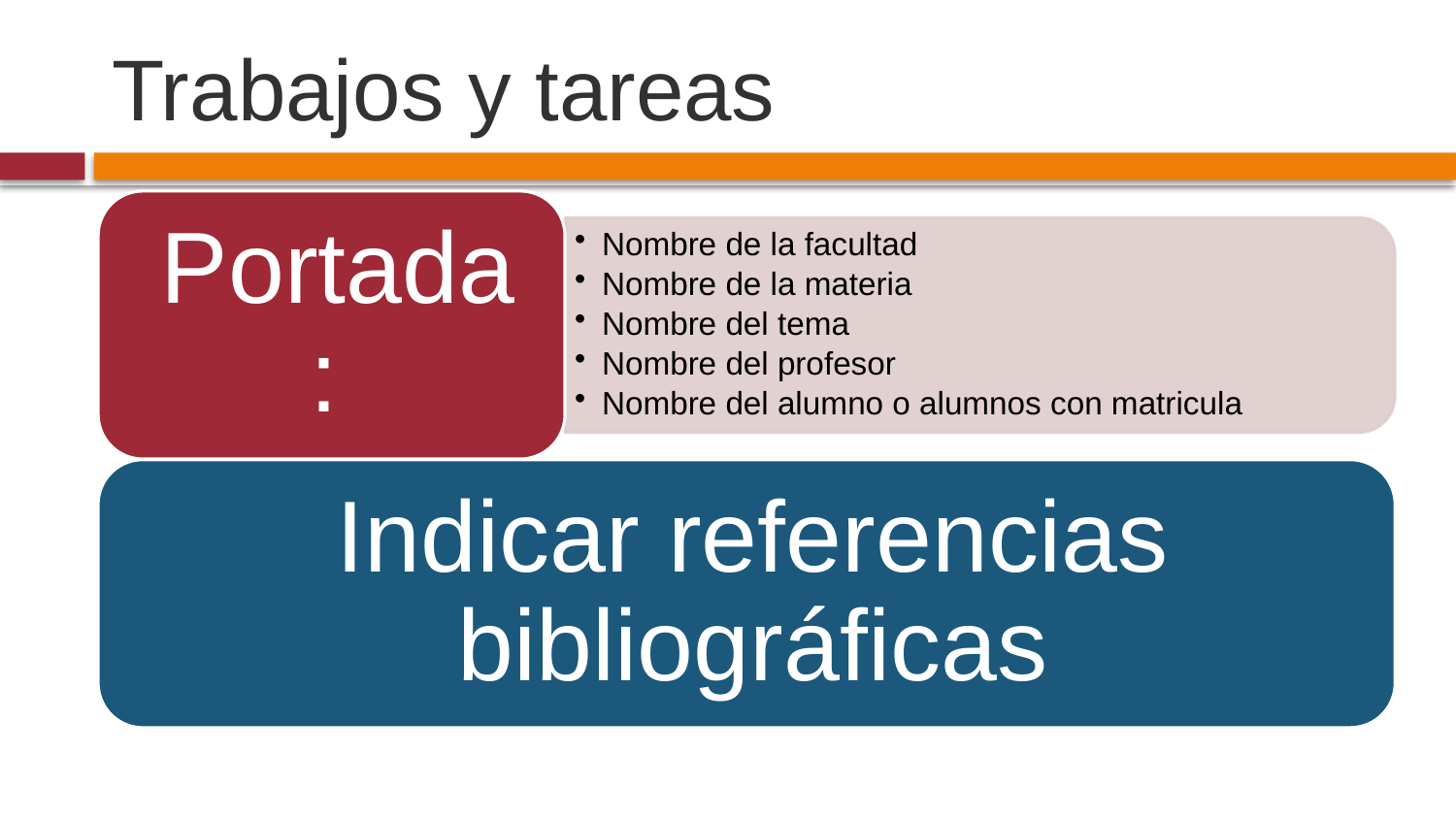

# Trabajos y tareas
Nombre de la facultad
Nombre de la materia
Nombre del tema
Nombre del profesor
Nombre del alumno o alumnos con matricula
Portada:
Indicar referencias bibliográficas